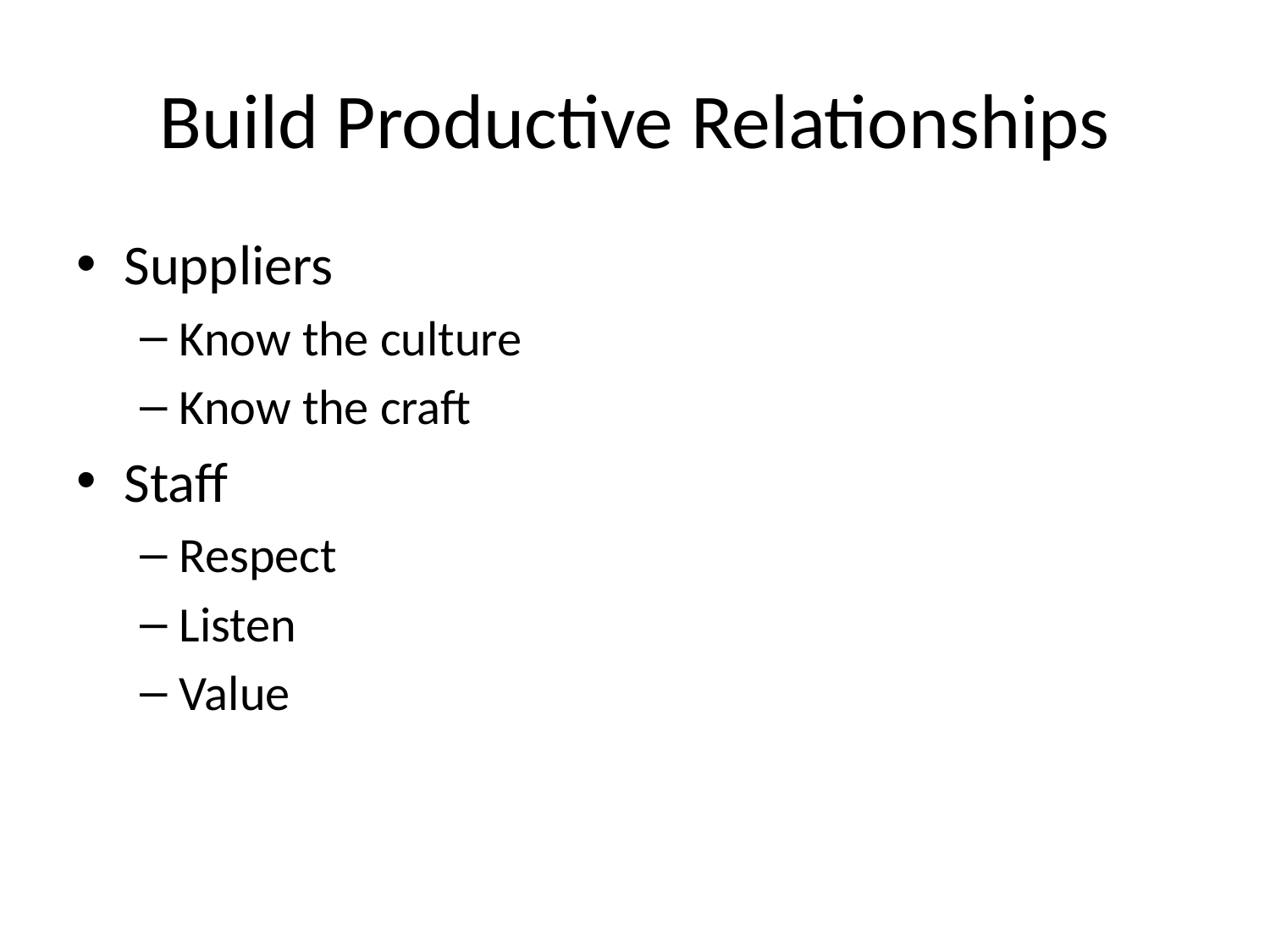

# Build Productive Relationships
Suppliers
Know the culture
Know the craft
Staff
Respect
Listen
Value